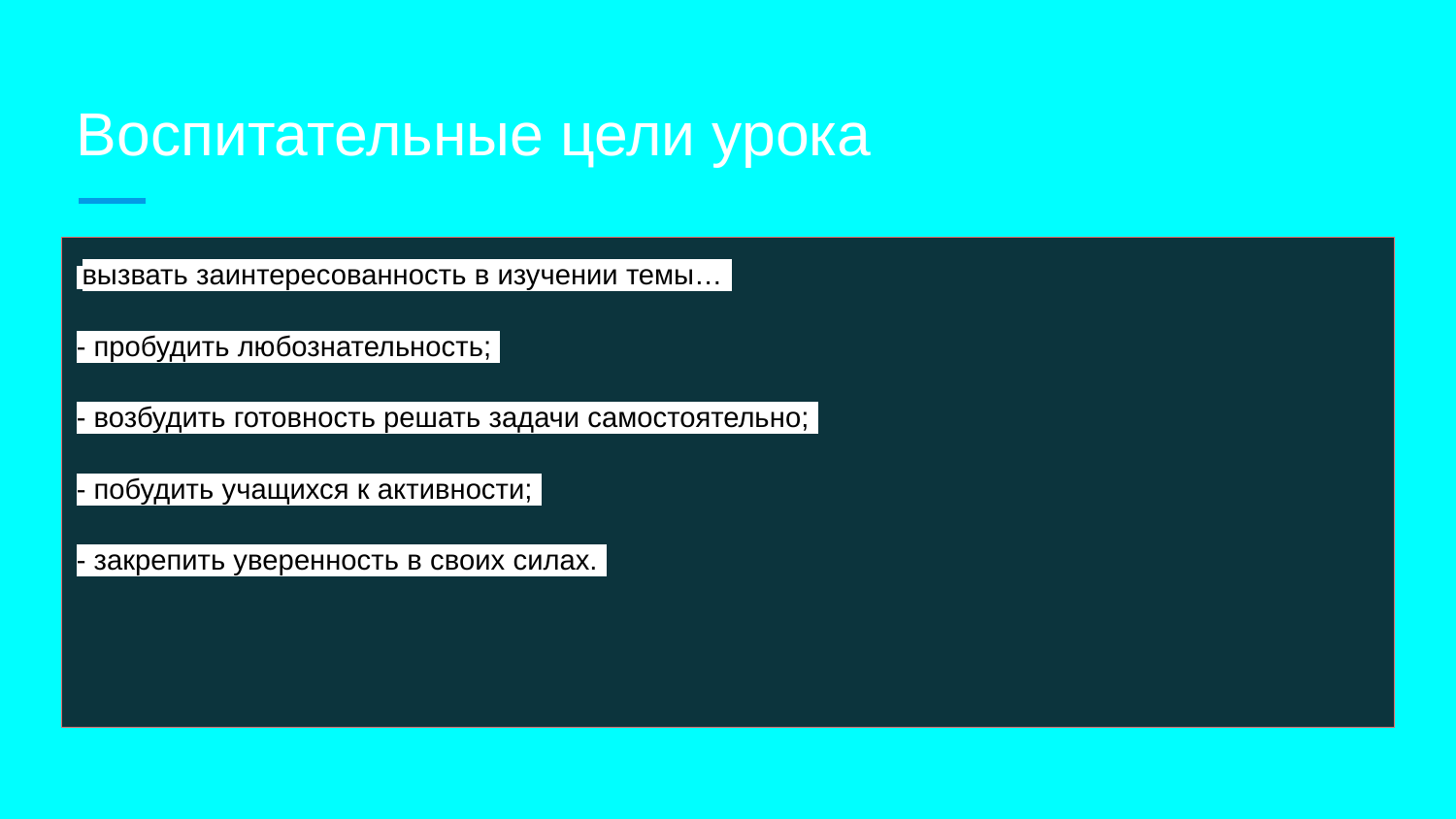

# Воспитательные цели урока
 вызвать заинтересованность в изучении темы…
- пробудить любознательность;
- возбудить готовность решать задачи самостоятельно;
- побудить учащихся к активности;
- закрепить уверенность в своих силах.